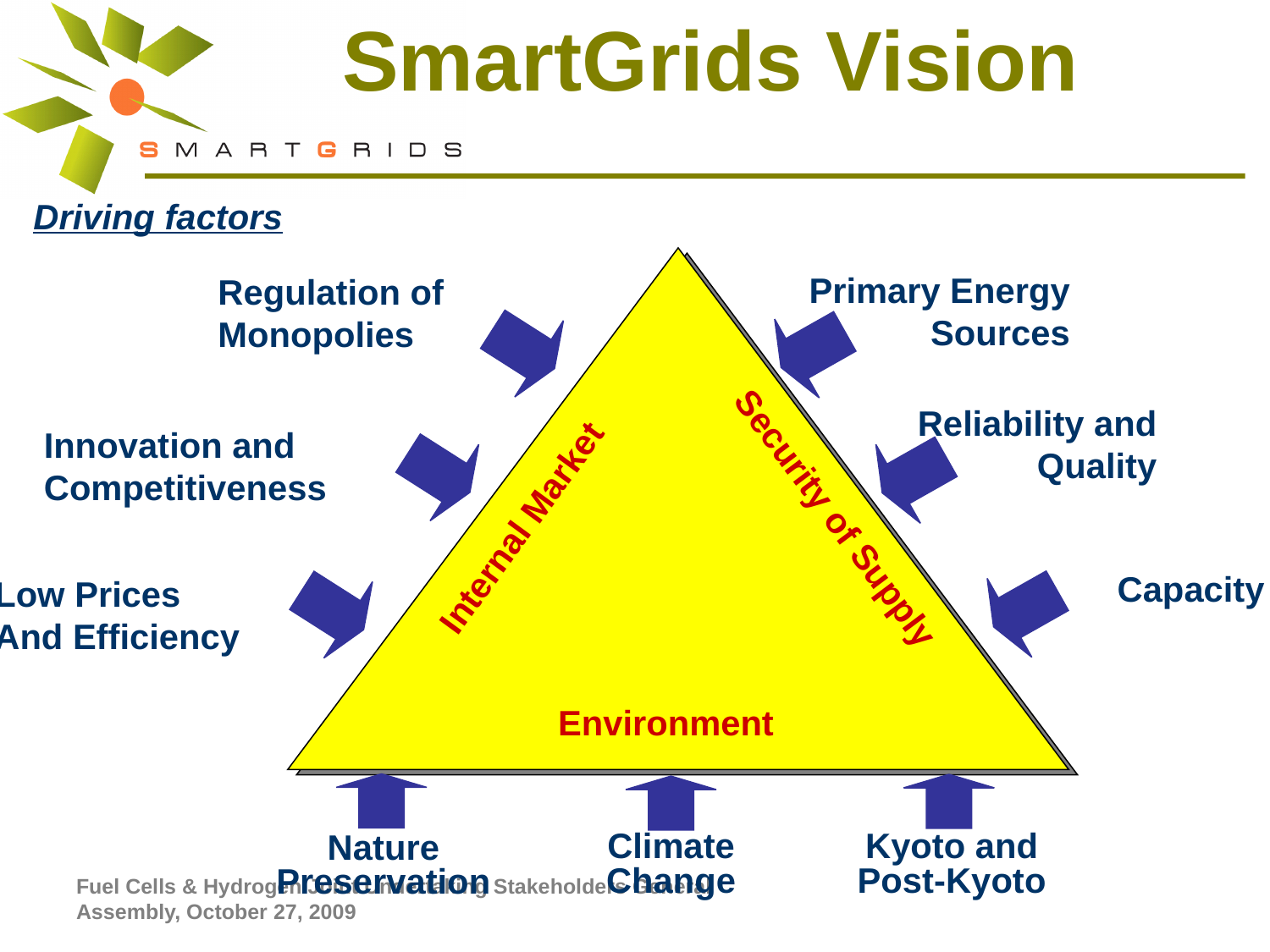

SmartGrids Vision
Driving factors

Primary Energy
Sources
Regulation of
Monopolies

Reliability and
Quality
Innovation and
Competitiveness

Security of Supply
Internal Market
Capacity
Low Prices
And Efficiency

Environment

Climate
Change
Kyoto and
Post-Kyoto
Nature
Preservation
Fuel Cells & Hydrogen Joint Undertaking Stakeholders General Assembly, October 27, 2009
Ronnie Belmans (ronnie.belmans@esat.kuleuven.be)
5